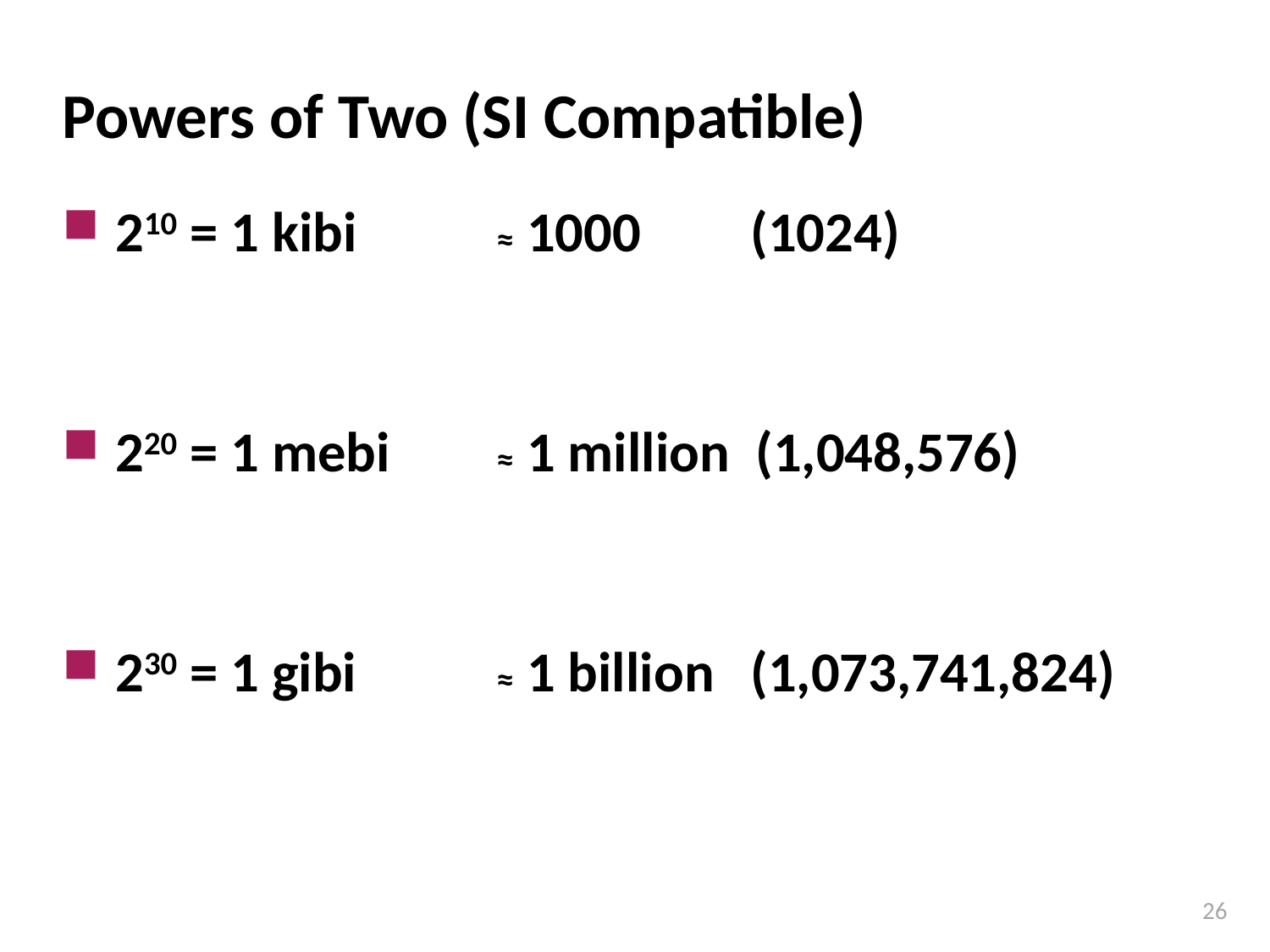

# Powers of Two (SI Compatible)

210 = 1 kibi 	≈ 1000  	(1024)

220 = 1 mebi 	≈ 1 million  (1,048,576)

230 = 1 gibi 	≈ 1 billion 	(1,073,741,824)